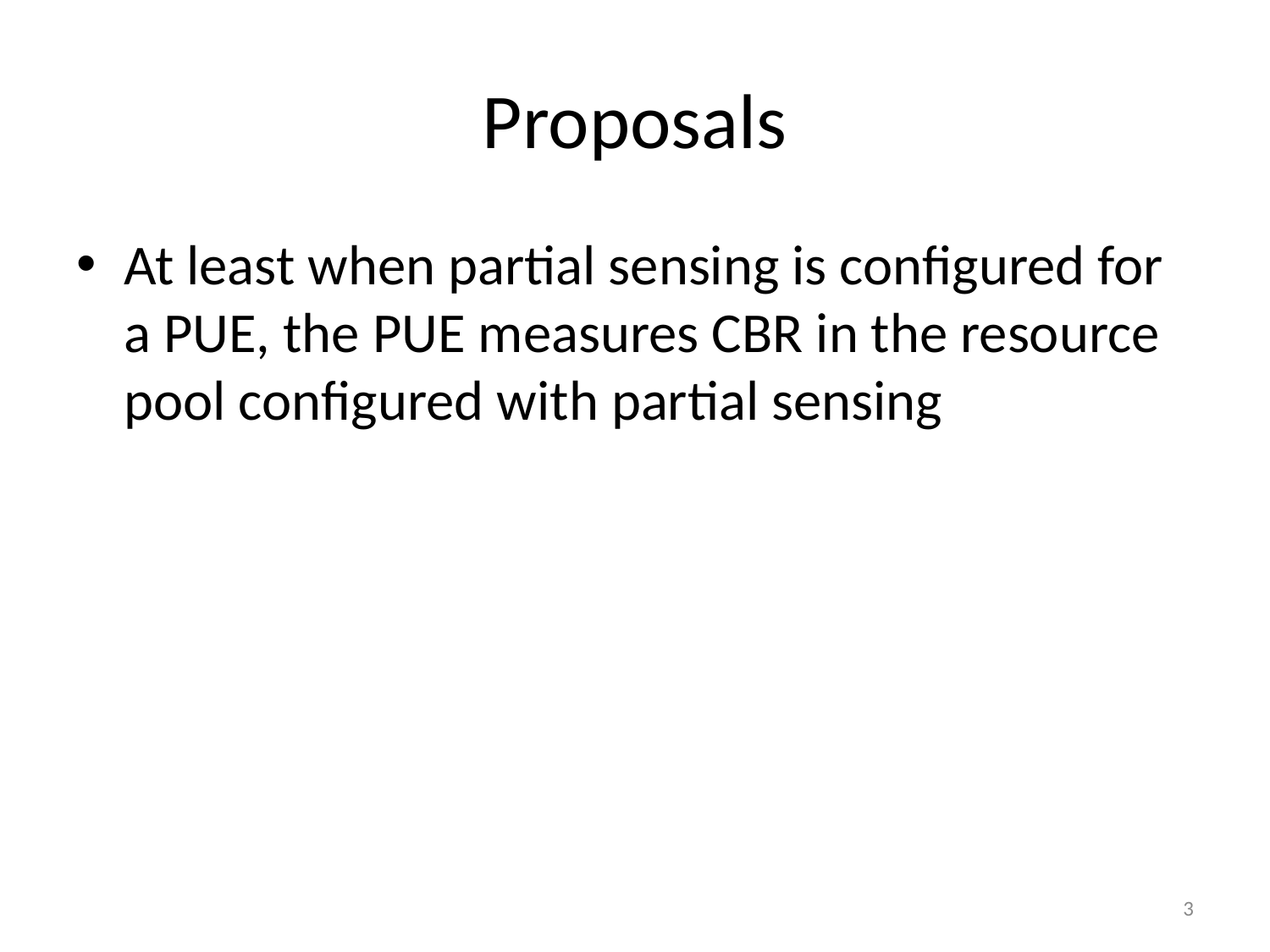

# Proposals
At least when partial sensing is configured for a PUE, the PUE measures CBR in the resource pool configured with partial sensing
3